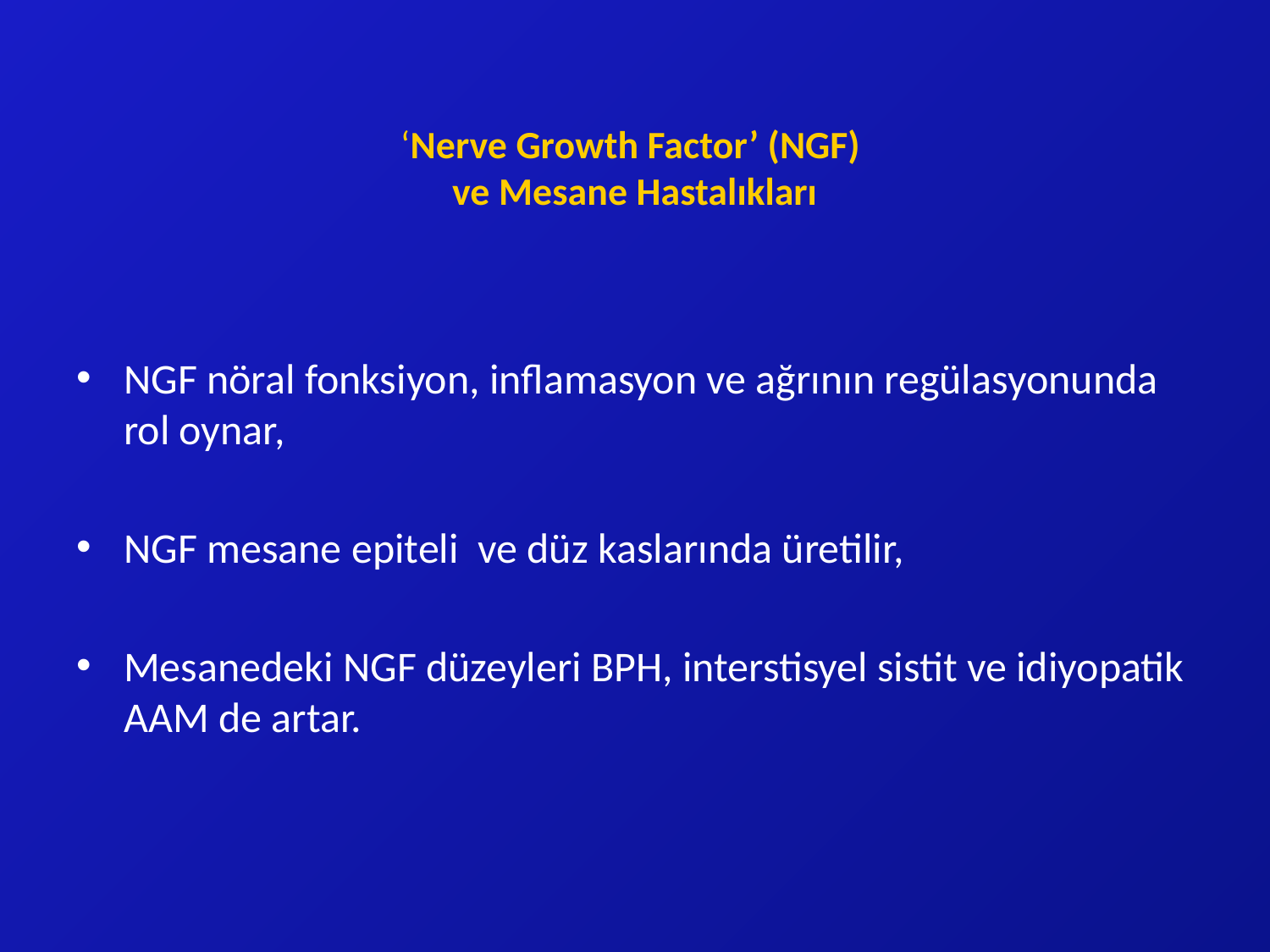

# ‘Nerve Growth Factor’ (NGF) ve Mesane Hastalıkları

NGF nöral fonksiyon, inflamasyon ve ağrının regülasyonunda  rol oynar,

NGF mesane epiteli  ve düz kaslarında üretilir,

Mesanedeki NGF düzeyleri BPH, interstisyel sistit ve idiyopatik AAM de artar.